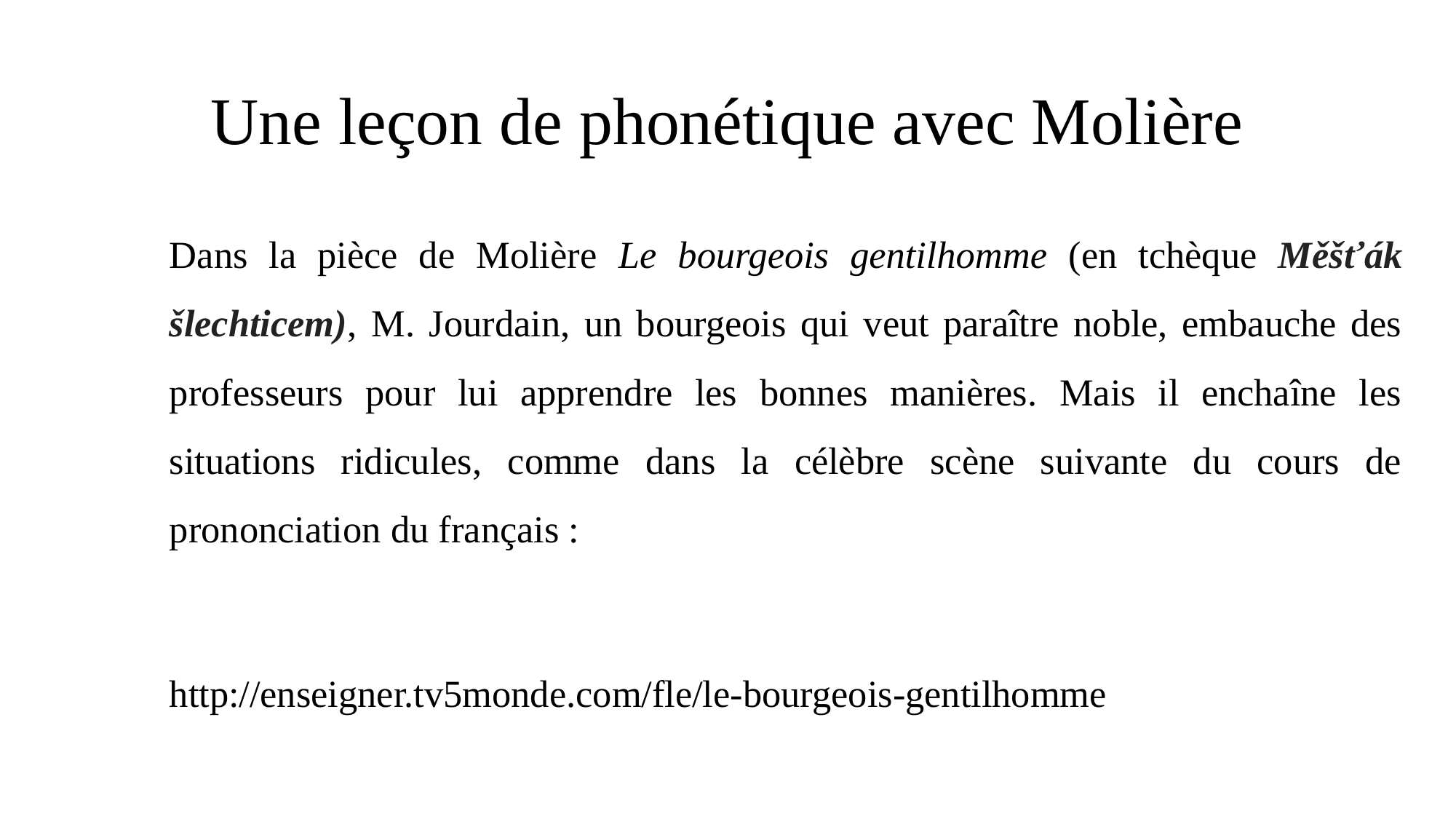

# Une leçon de phonétique avec Molière
Dans la pièce de Molière Le bourgeois gentilhomme (en tchèque Měšťák šlechticem), M. Jourdain, un bourgeois qui veut paraître noble, embauche des professeurs pour lui apprendre les bonnes manières. Mais il enchaîne les situations ridicules, comme dans la célèbre scène suivante du cours de prononciation du français :

http://enseigner.tv5monde.com/fle/le-bourgeois-gentilhomme